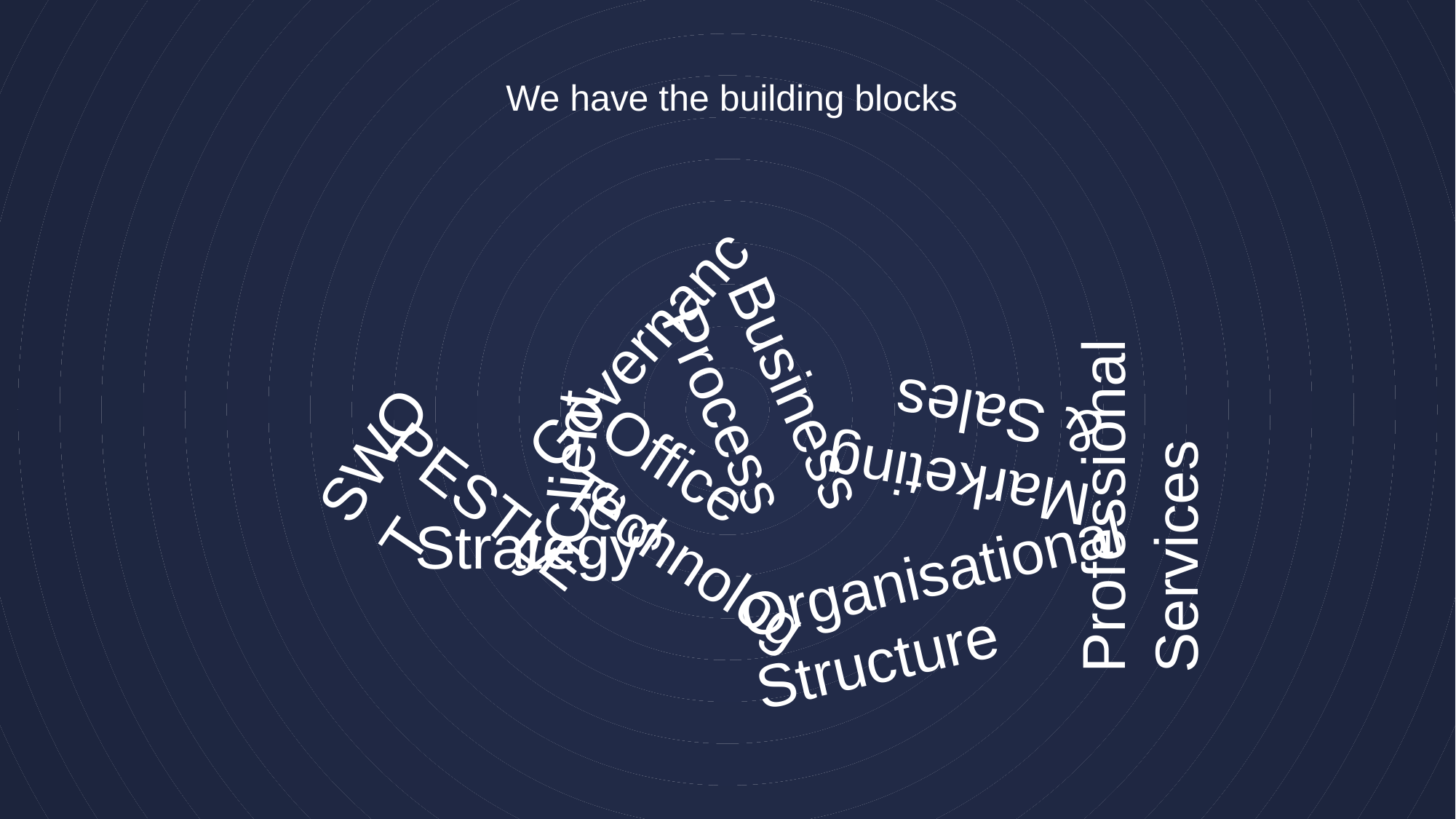

We have the building blocks
Governance
Business Process
Marketing & Sales
SWOT
Clients
Professional Services
Office Technology
PESTLE
Strategy
Organisational Structure